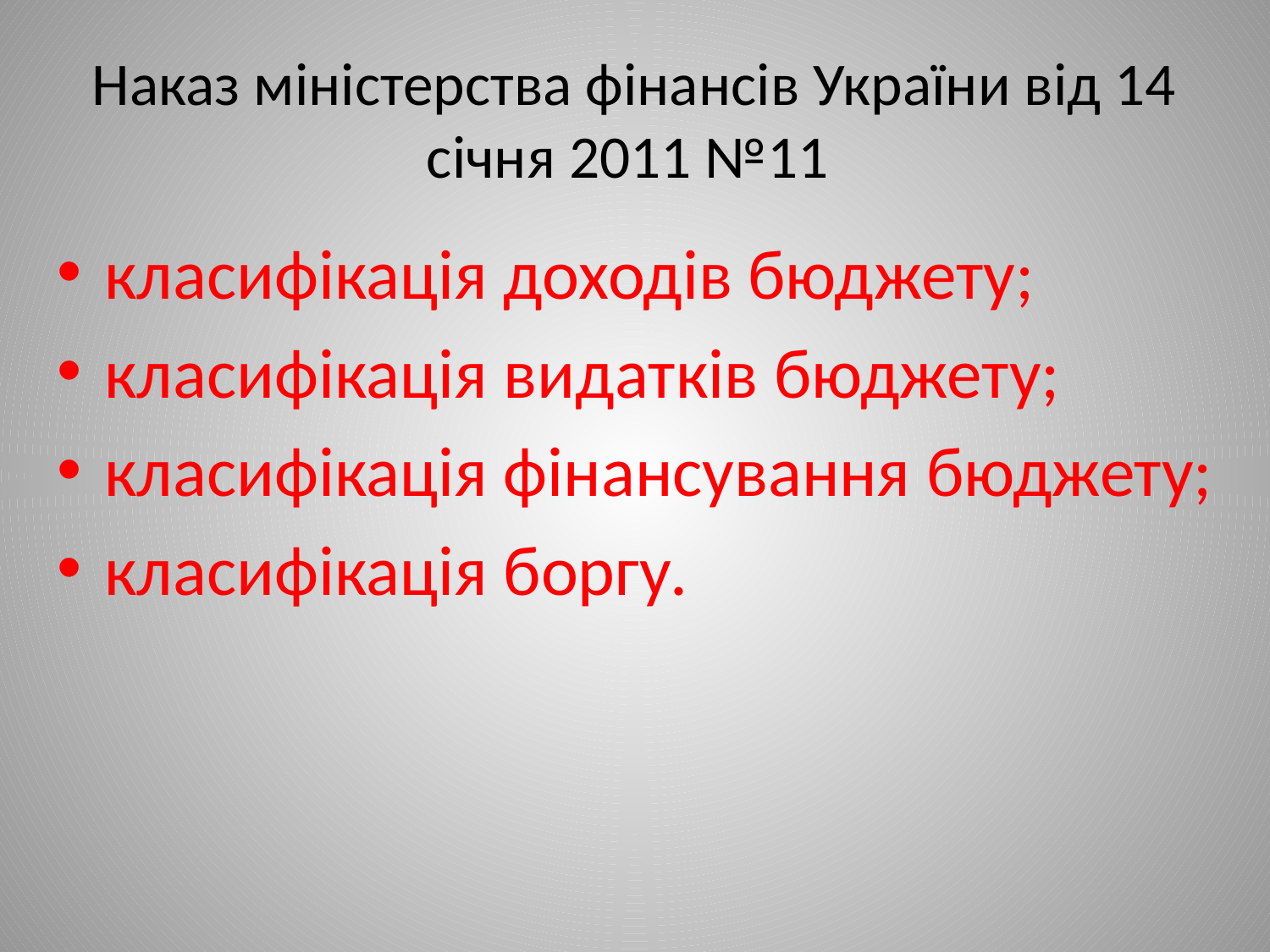

# Наказ міністерства фінансів України від 14 січня 2011 №11
класифікація доходів бюджету;
класифікація видатків бюджету;
класифікація фінансування бюджету;
класифікація боргу.